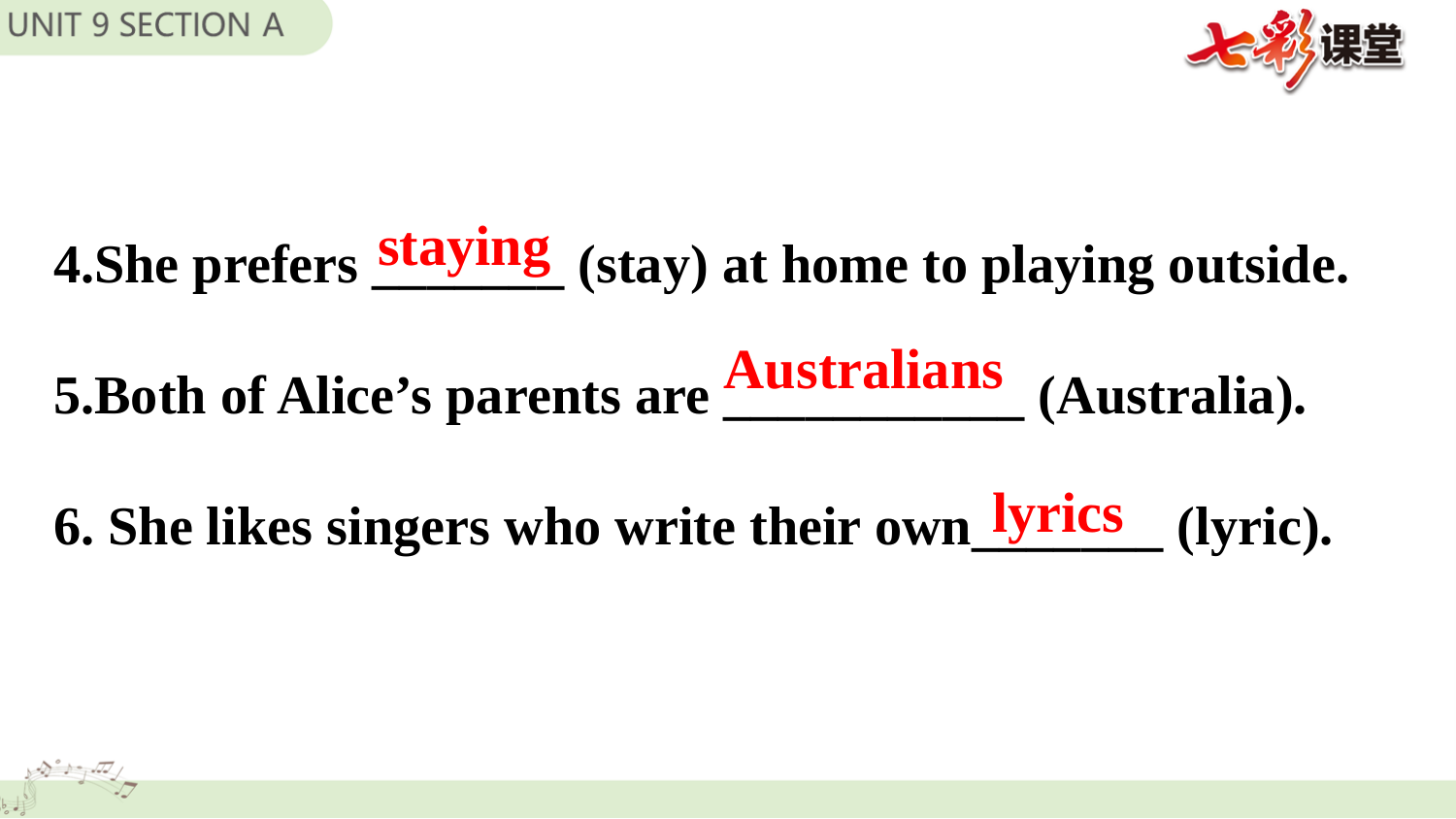

4.She prefers _______ (stay) at home to playing outside.
5.Both of Alice’s parents are ___________ (Australia).
6. She likes singers who write their own_______ (lyric).

staying
Australians
lyrics